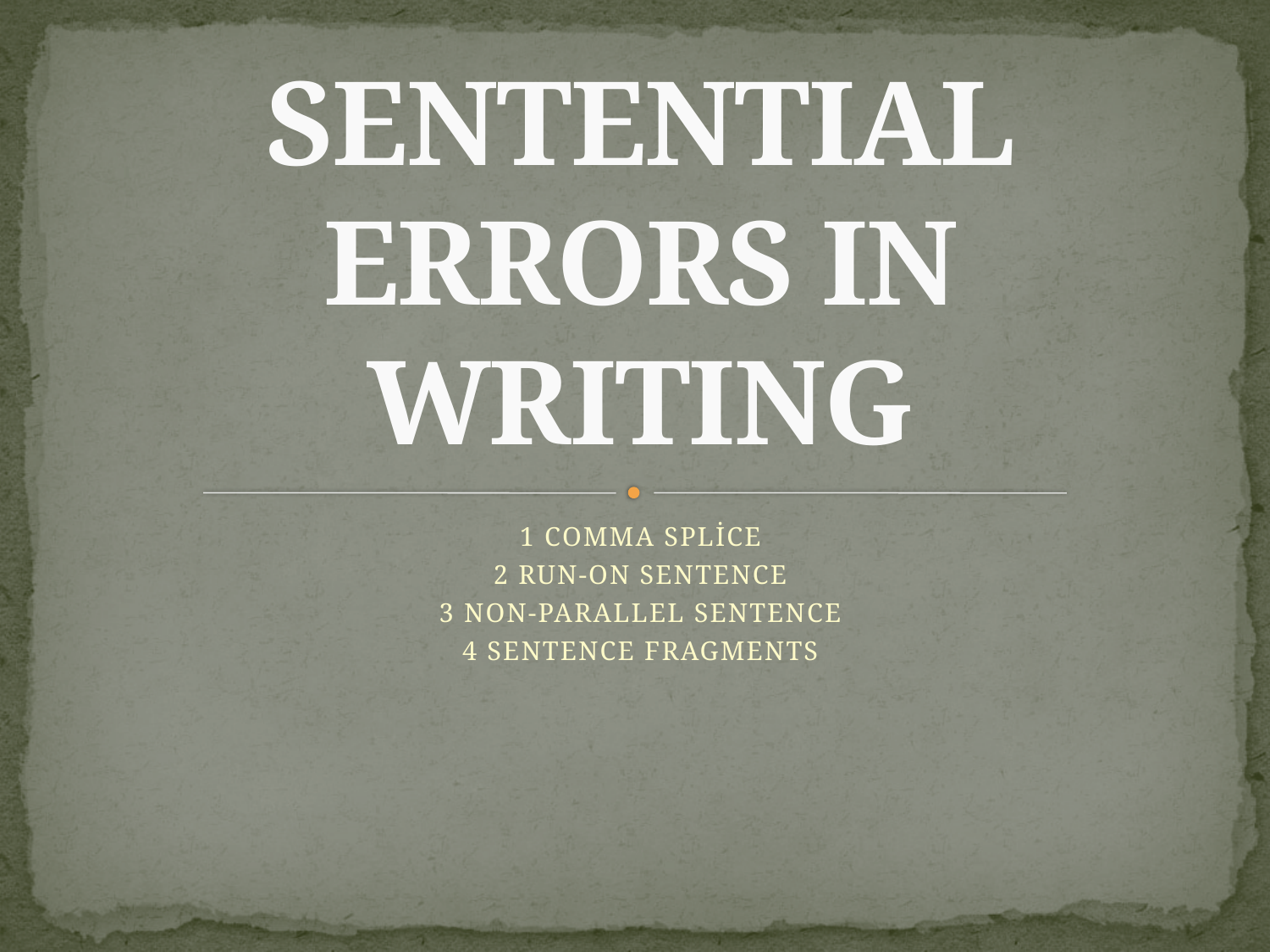

# SENTENTIAL ERRORS IN WRITING
1 COMMA SPLİCE
2 RUN-ON SENTENCE
3 NON-PARALLEL SENTENCE
4 SENTENCE FRAGMENTS